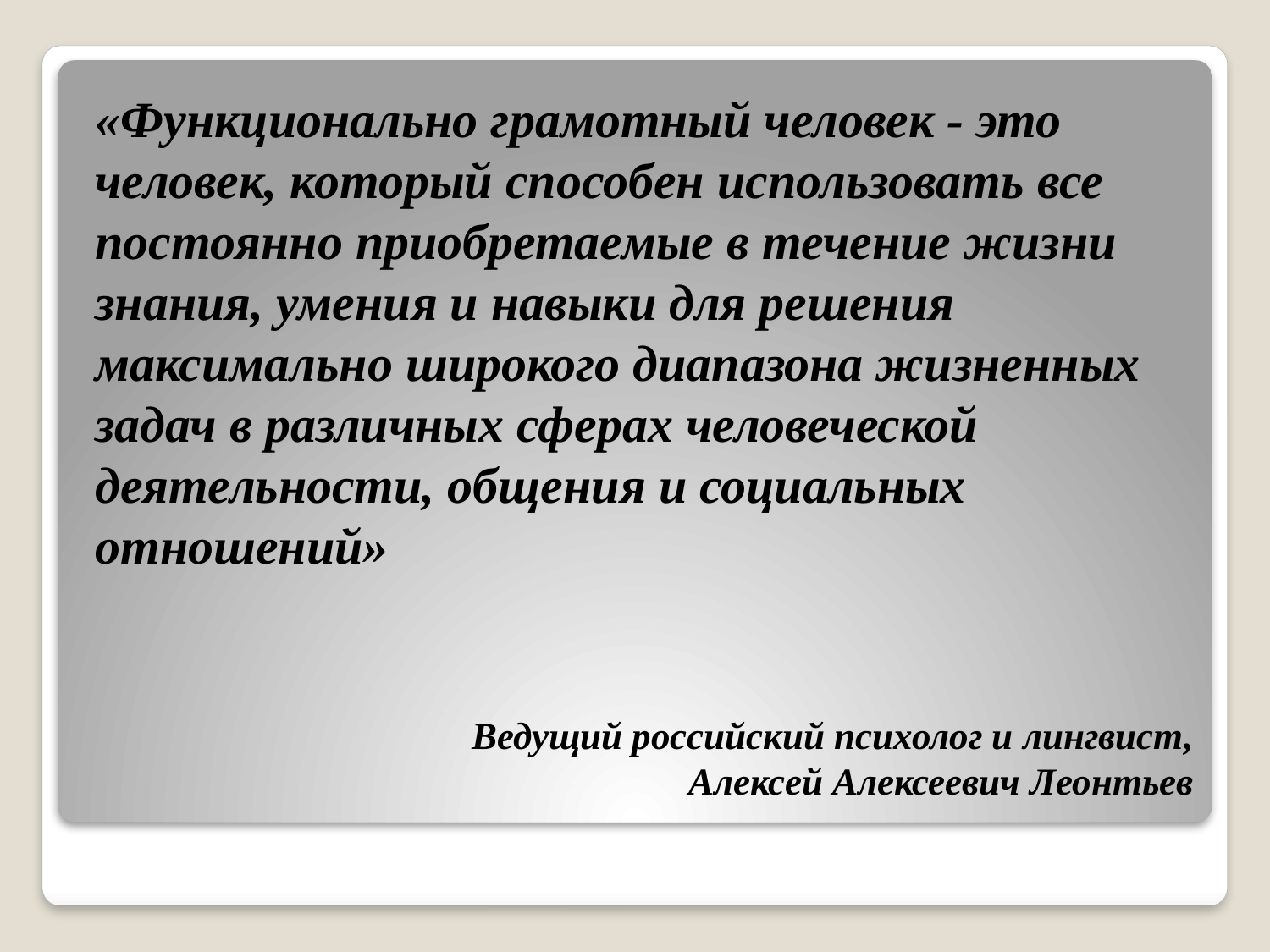

«Функционально грамотный человек - это человек, который способен использовать все постоянно приобретаемые в течение жизни знания, умения и навыки для решения максимально широкого диапазона жизненных задач в различных сферах человеческой деятельности, общения и социальных отношений»

Ведущий российский психолог и лингвист,
 Алексей Алексеевич Леонтьев